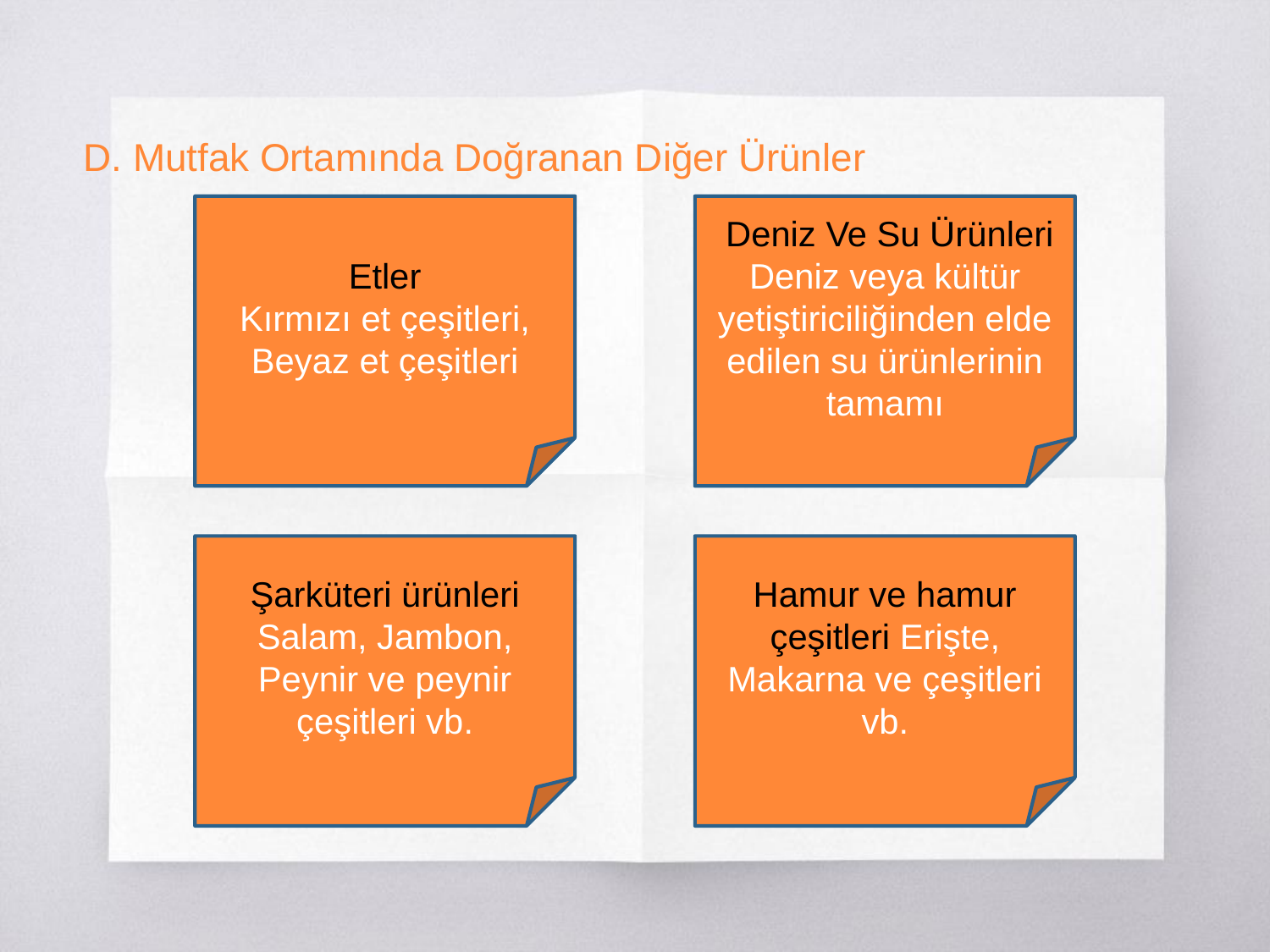

D. Mutfak Ortamında Doğranan Diğer Ürünler
Etler
Kırmızı et çeşitleri, Beyaz et çeşitleri
 Deniz Ve Su Ürünleri Deniz veya kültür yetiştiriciliğinden elde edilen su ürünlerinin tamamı
Şarküteri ürünleri
Salam, Jambon, Peynir ve peynir çeşitleri vb.
Hamur ve hamur çeşitleri Erişte, Makarna ve çeşitleri vb.